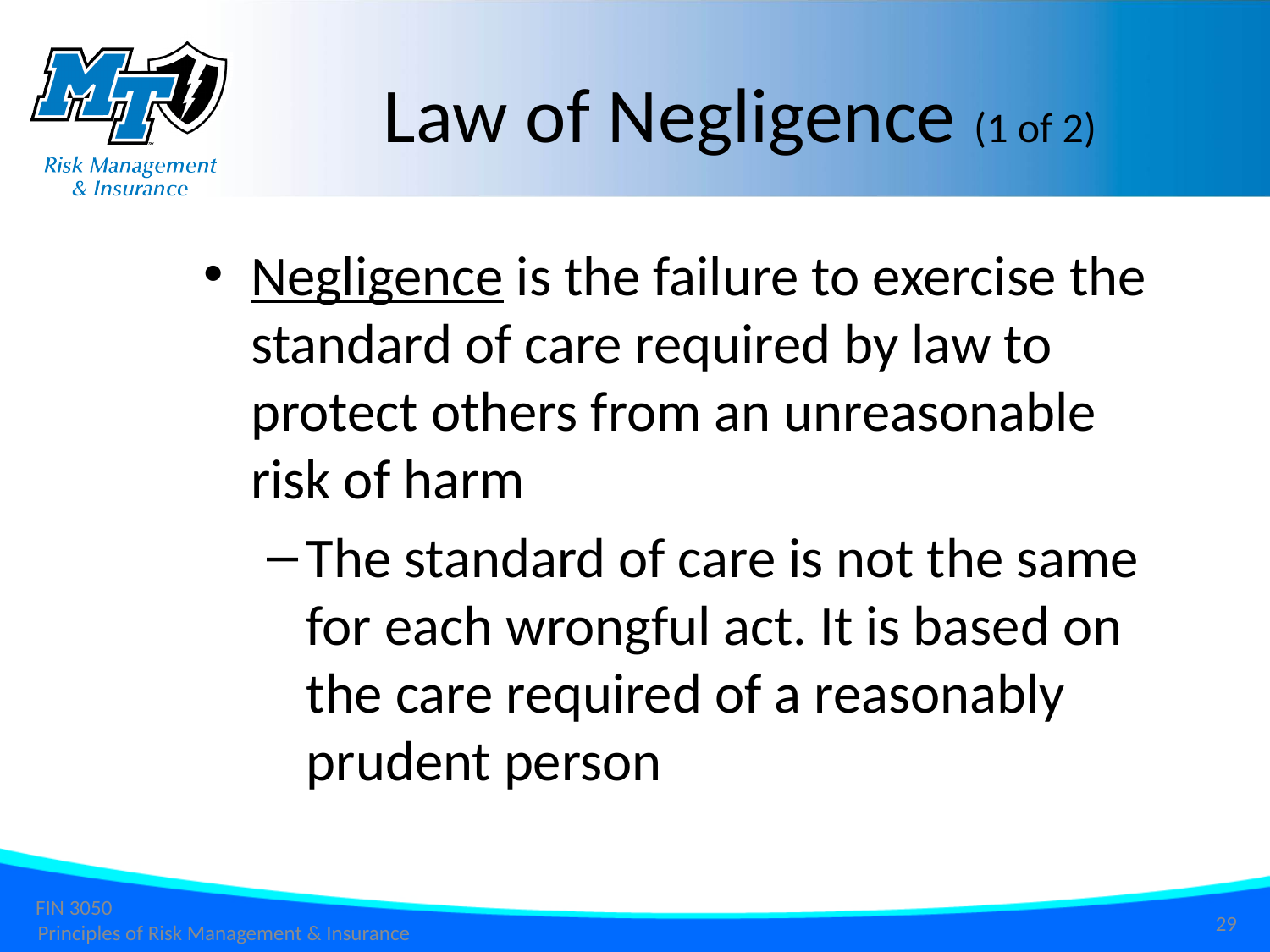

Law of Negligence (1 of 2)
Negligence is the failure to exercise the standard of care required by law to protect others from an unreasonable risk of harm
The standard of care is not the same for each wrongful act. It is based on the care required of a reasonably prudent person

29